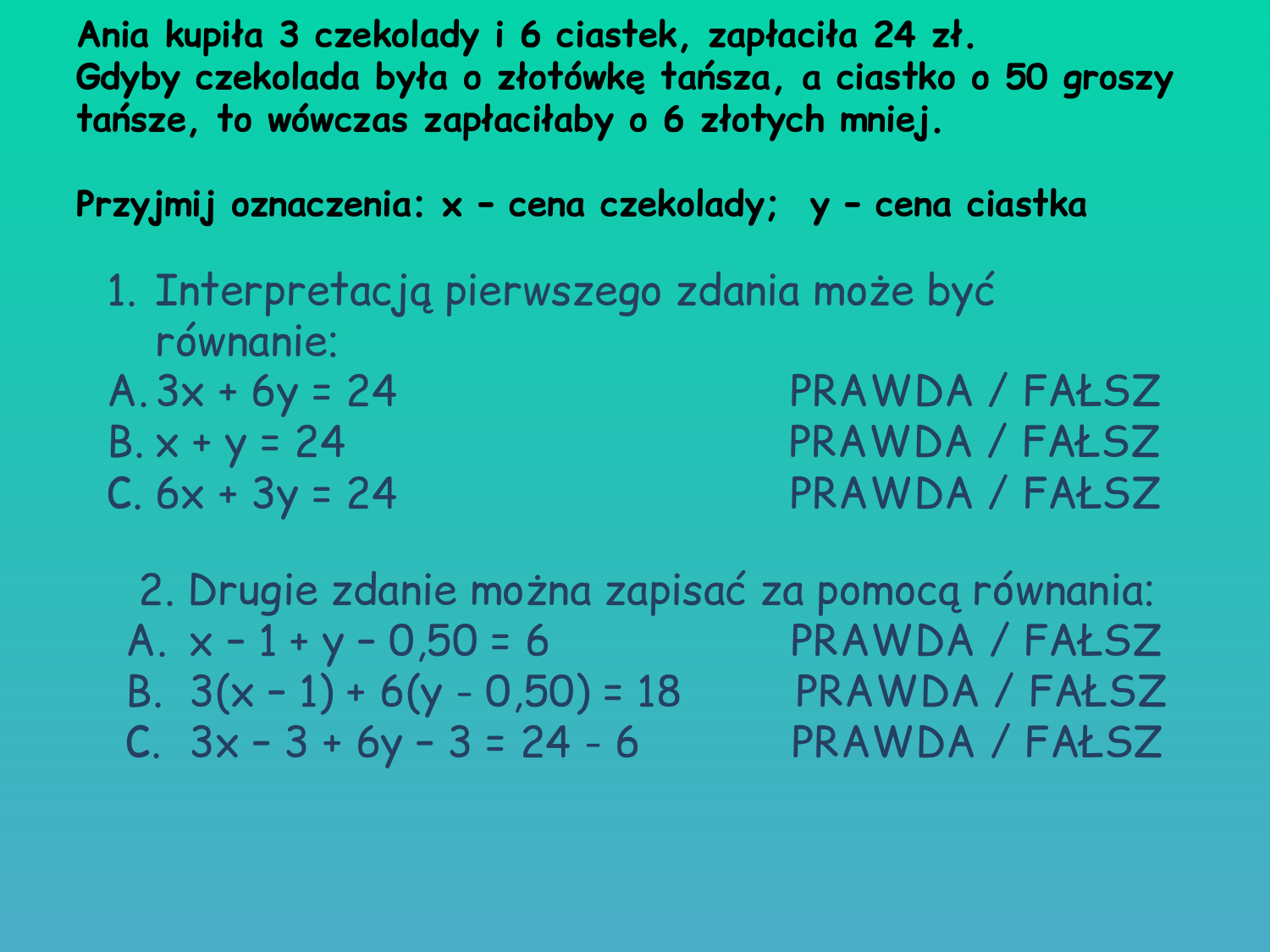

# Ania kupiła 3 czekolady i 6 ciastek, zapłaciła 24 zł. Gdyby czekolada była o złotówkę tańsza, a ciastko o 50 groszy tańsze, to wówczas zapłaciłaby o 6 złotych mniej. Przyjmij oznaczenia: x – cena czekolady;  y – cena ciastka
Interpretacją pierwszego zdania może być równanie:
3x + 6y = 24                               PRAWDA / FAŁSZ
x + y = 24                                   PRAWDA / FAŁSZ
6x + 3y = 24                               PRAWDA / FAŁSZ

 2. Drugie zdanie można zapisać za pomocą równania:
x – 1 + y – 0,50 = 6                   PRAWDA / FAŁSZ
3(x – 1) + 6(y - 0,50) = 18         PRAWDA / FAŁSZ
3x – 3 + 6y – 3 = 24 - 6            PRAWDA / FAŁSZ